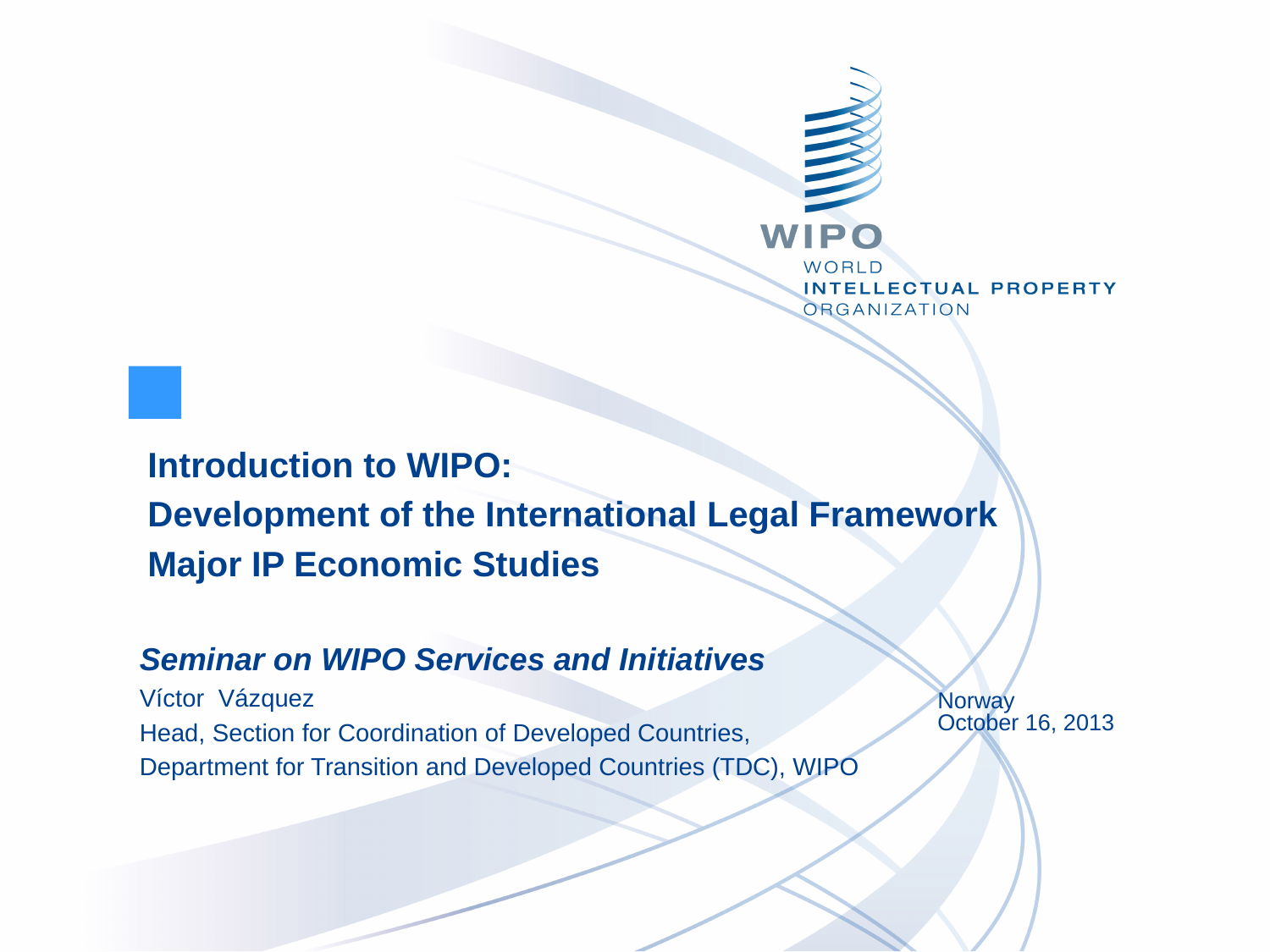

Introduction to WIPO:
Development of the International Legal Framework
Major IP Economic Studies

Seminar on WIPO Services and Initiatives
Víctor  Vázquez
Head, Section for Coordination of Developed Countries,
Department for Transition and Developed Countries (TDC), WIPO
Norway
October 16, 2013